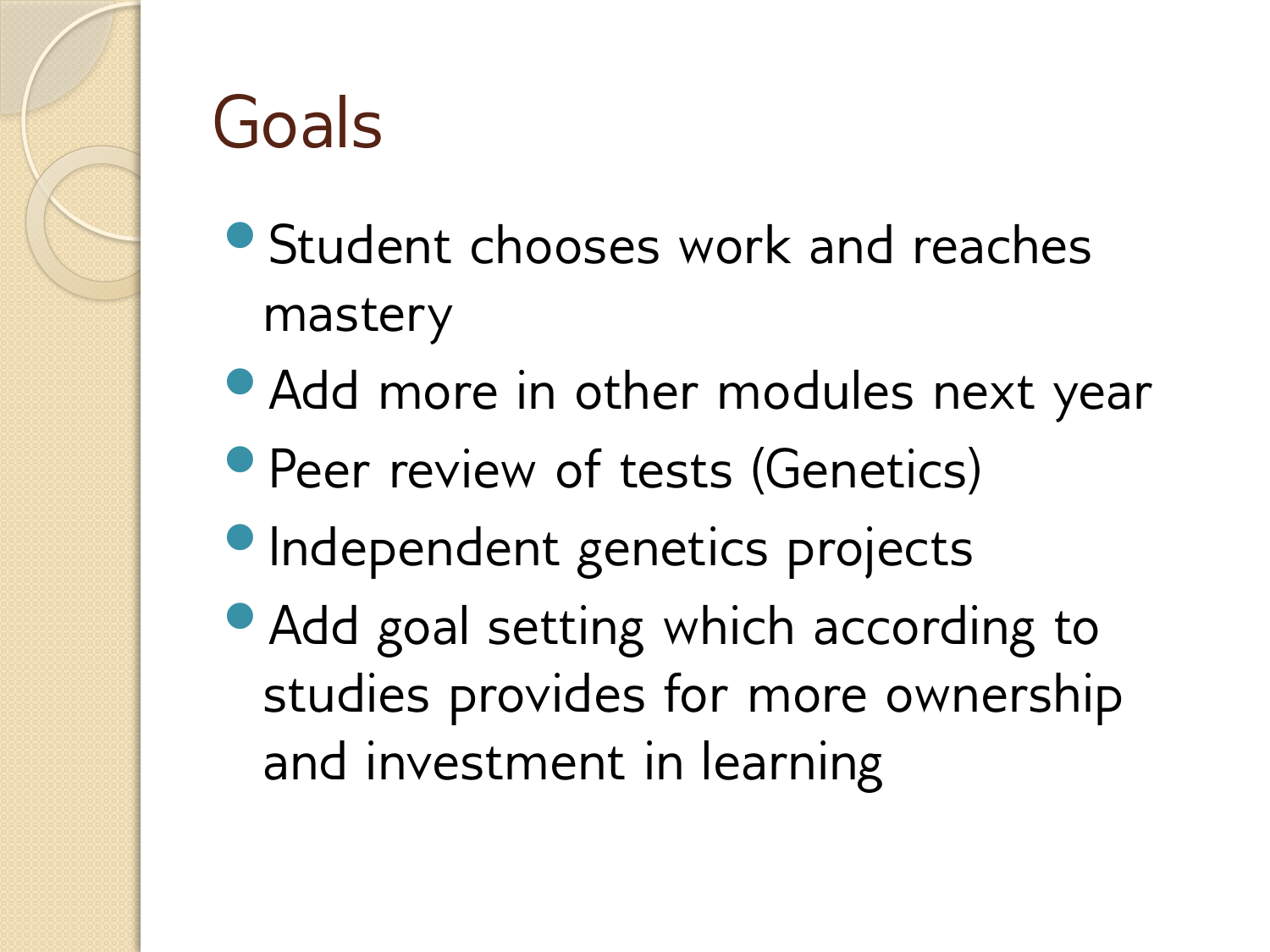

# Goals
Student chooses work and reaches mastery
Add more in other modules next year
Peer review of tests (Genetics)
Independent genetics projects
Add goal setting which according to studies provides for more ownership and investment in learning